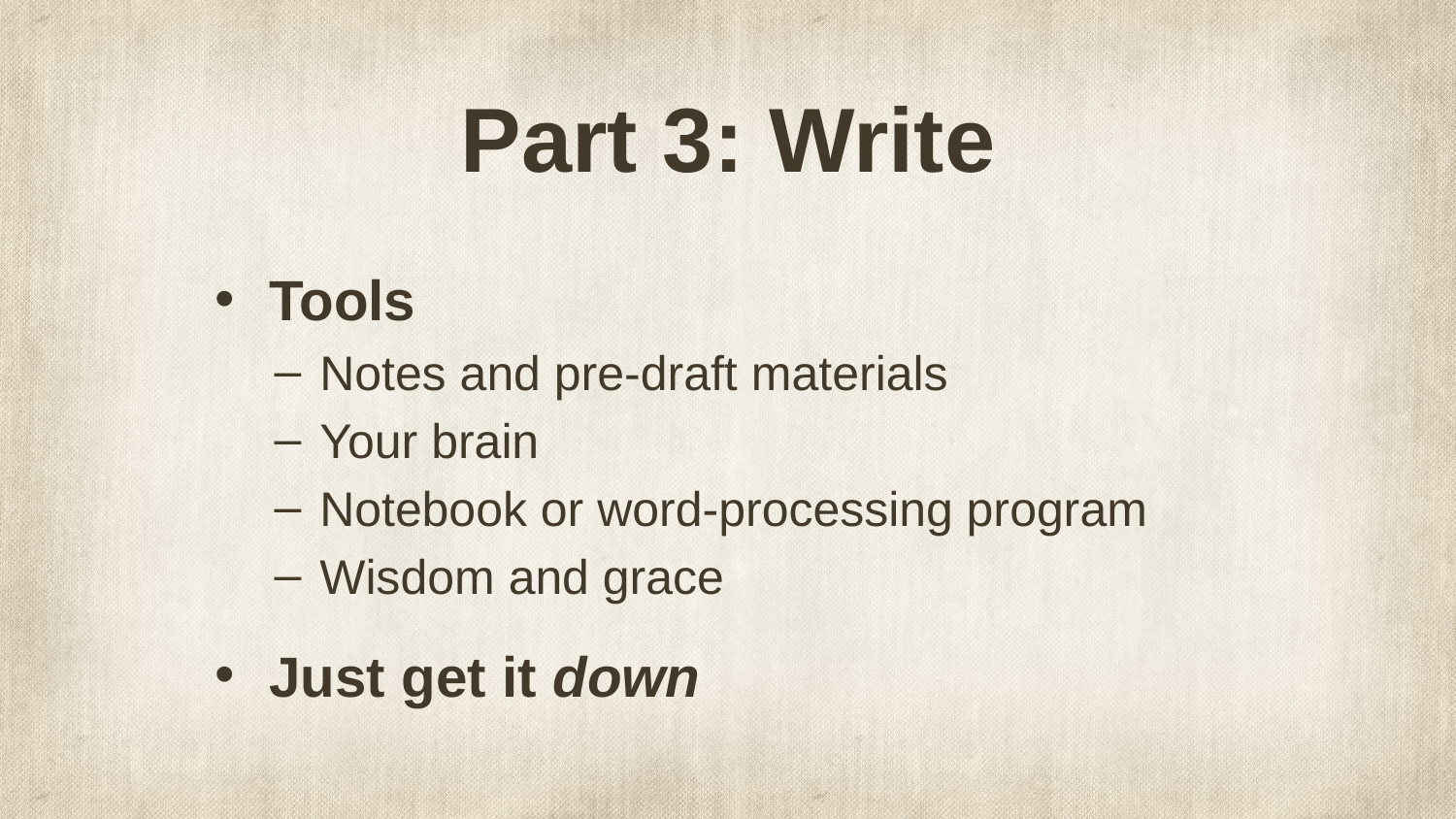

# Part 3: Write
Tools
Notes and pre-draft materials
Your brain
Notebook or word-processing program
Wisdom and grace
Just get it down